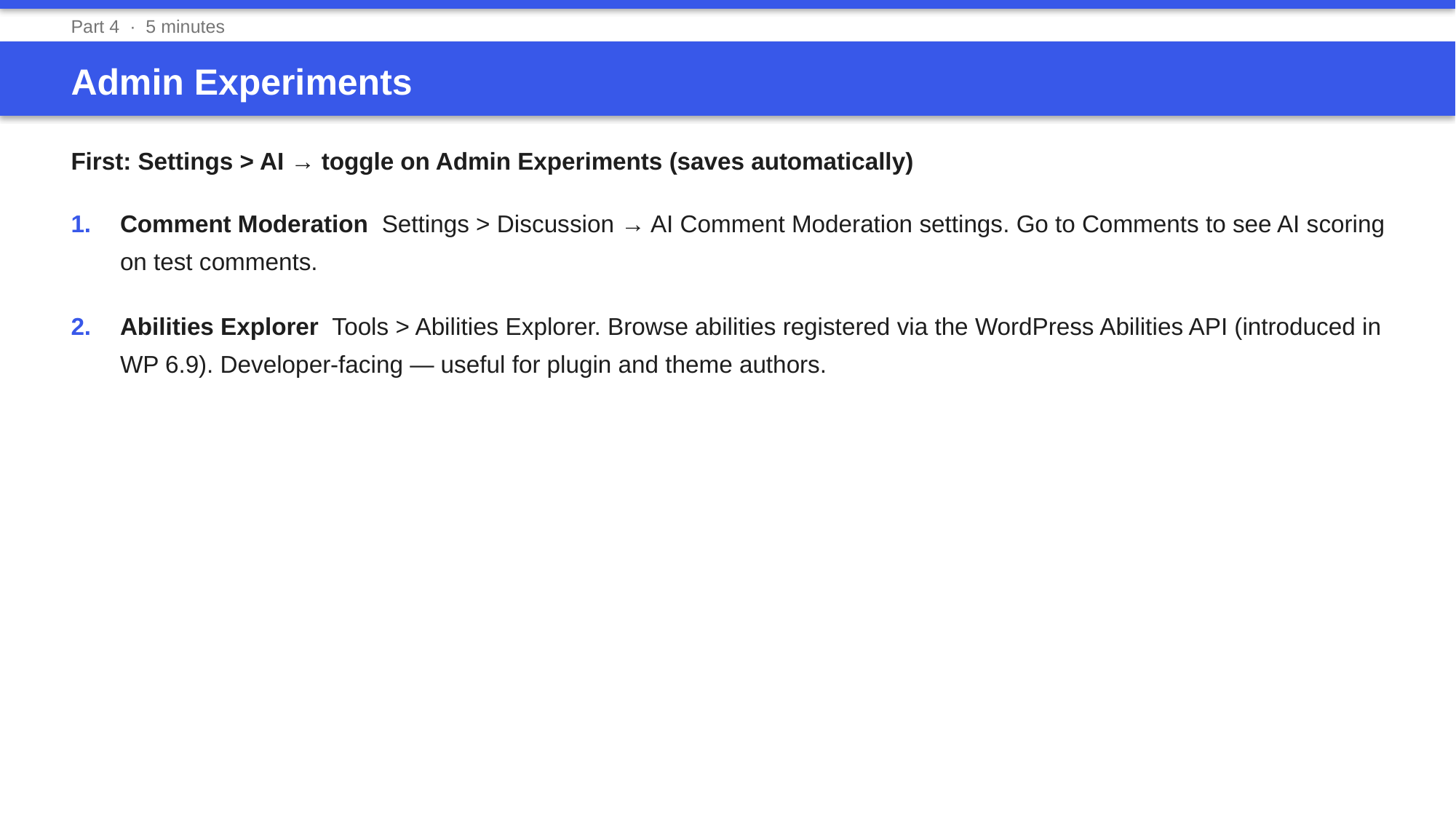

Part 4  ·  5 minutes

Admin Experiments
First: Settings > AI → toggle on Admin Experiments (saves automatically)
1.	Comment Moderation  Settings > Discussion → AI Comment Moderation settings. Go to Comments to see AI scoring on test comments.
2.	Abilities Explorer  Tools > Abilities Explorer. Browse abilities registered via the WordPress Abilities API (introduced in WP 6.9). Developer-facing — useful for plugin and theme authors.